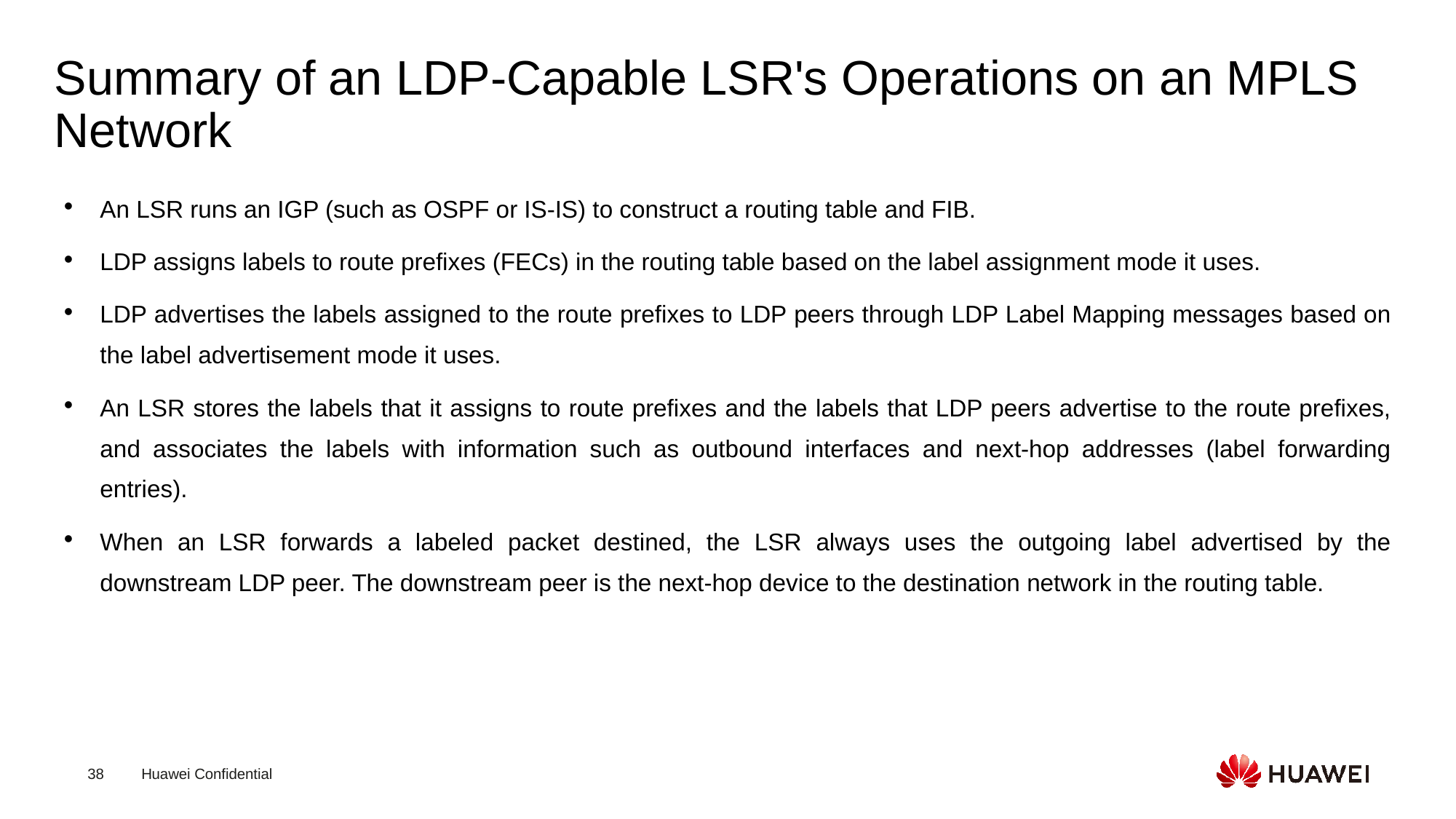

# Summary of an LDP-Capable LSR's Operations on an MPLS Network
An LSR runs an IGP (such as OSPF or IS-IS) to construct a routing table and FIB.
LDP assigns labels to route prefixes (FECs) in the routing table based on the label assignment mode it uses.
LDP advertises the labels assigned to the route prefixes to LDP peers through LDP Label Mapping messages based on the label advertisement mode it uses.
An LSR stores the labels that it assigns to route prefixes and the labels that LDP peers advertise to the route prefixes, and associates the labels with information such as outbound interfaces and next-hop addresses (label forwarding entries).
When an LSR forwards a labeled packet destined, the LSR always uses the outgoing label advertised by the downstream LDP peer. The downstream peer is the next-hop device to the destination network in the routing table.